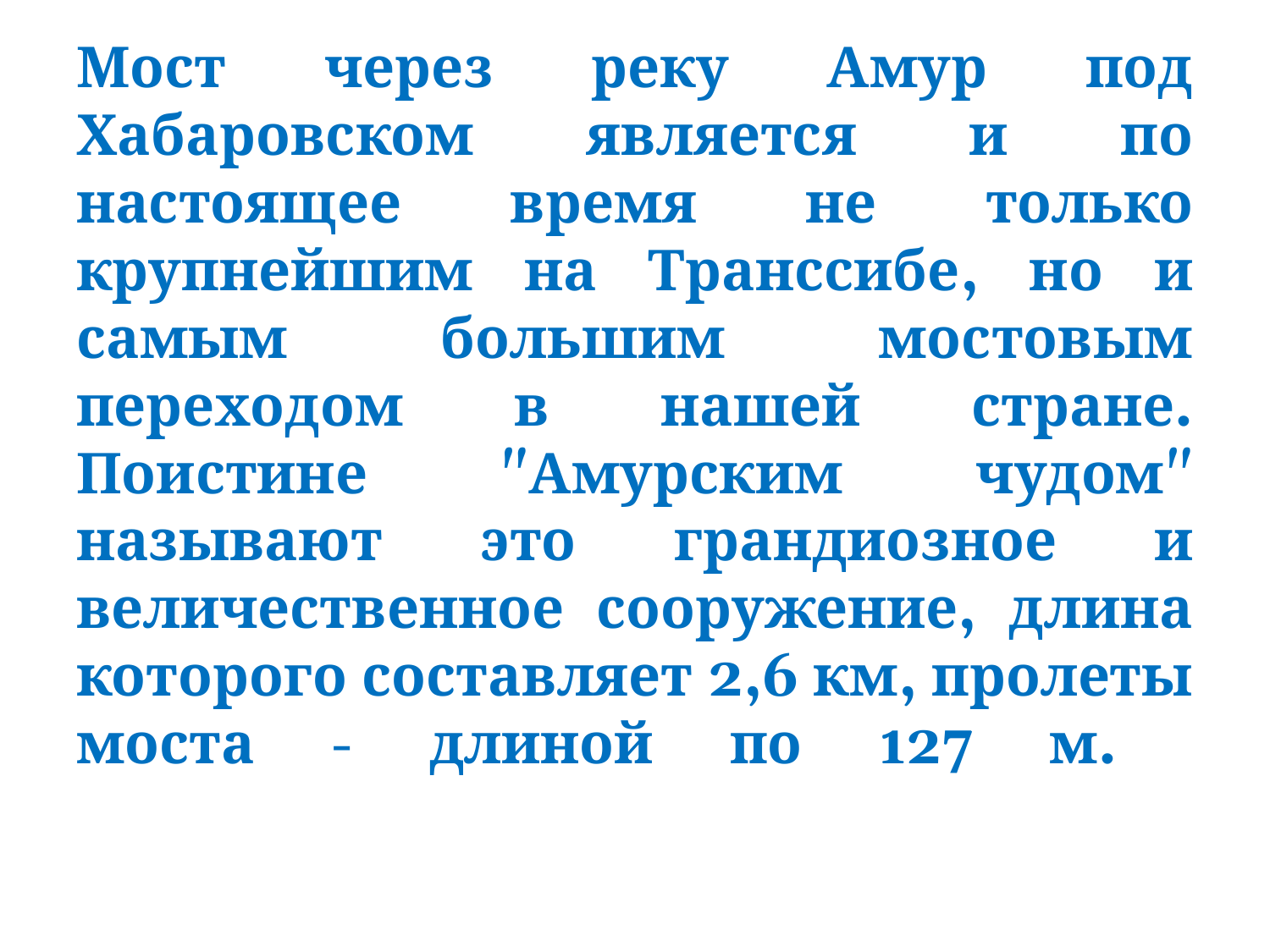

# Мост через реку Амур под Хабаровском является и по настоящее время не только крупнейшим на Транссибе, но и самым большим мостовым переходом в нашей стране. Поистине "Амурским чудом" называют это грандиозное и величественное сооружение, длина которого составляет 2,6 км, пролеты моста - длиной по 127 м.